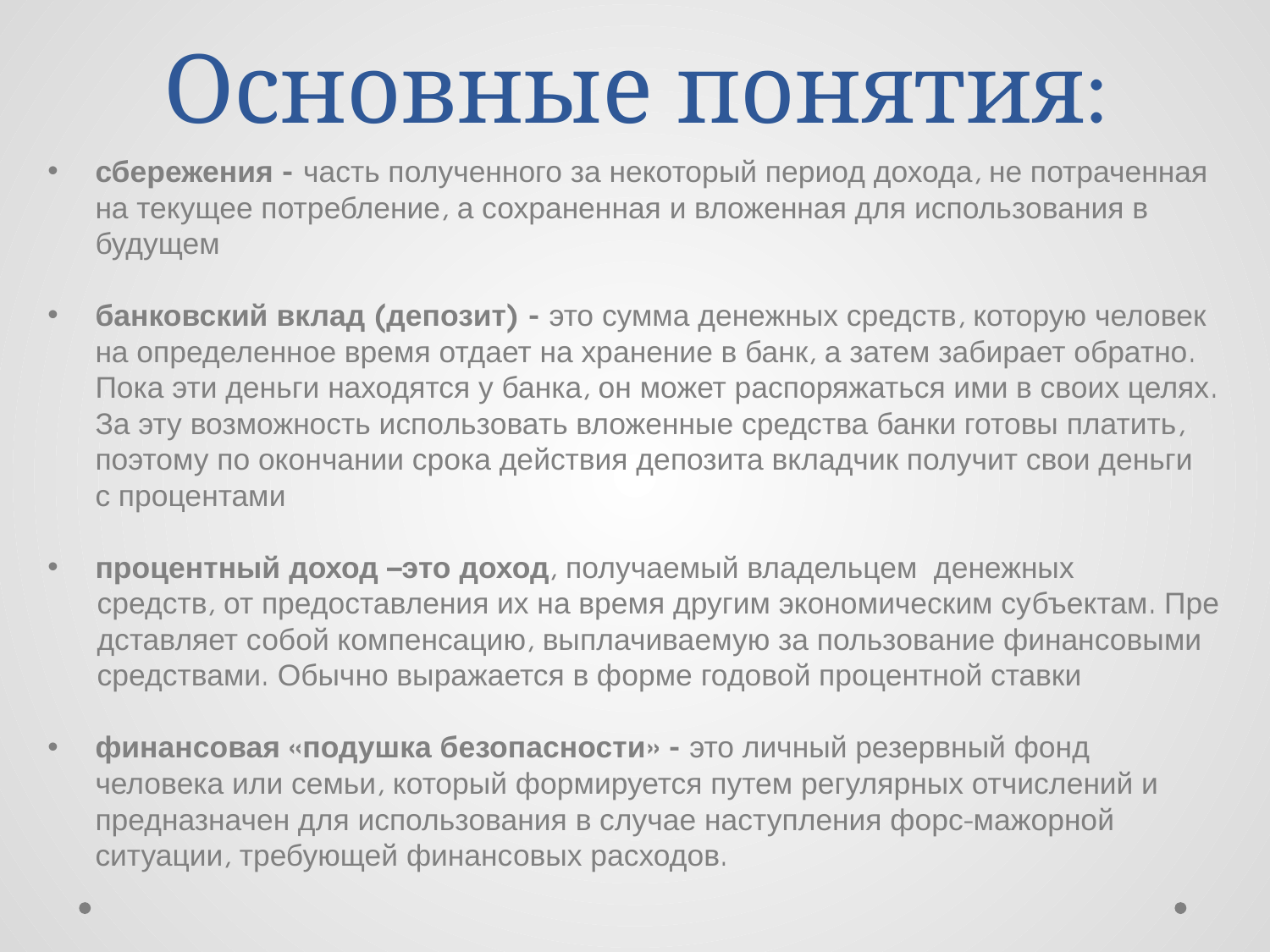

# Основные понятия:
сбережения - часть полученного за некоторый период дохода, не потраченная на текущее потребление, а сохраненная и вложенная для использования в будущем

банковский вклад (депозит) - это сумма денежных средств, которую человек на определенное время отдает на хранение в банк, а затем забирает обратно. Пока эти деньги находятся у банка, он может распоряжаться ими в своих целях. За эту возможность использовать вложенные средства банки готовы платить, поэтому по окончании срока действия депозита вкладчик получит свои деньги с процентами

процентный доход –это доход, получаемый владельцем  денежных
средств, от предоставления их на время другим экономическим субъектам. Представляет собой компенсацию, выплачиваемую за пользование финансовыми средствами. Обычно выражается в форме годовой процентной ставки

финансовая «подушка безопасности» - это личный резервный фонд человека или семьи, который формируется путем регулярных отчислений и предназначен для использования в случае наступления форс-мажорной ситуации, требующей финансовых расходов.